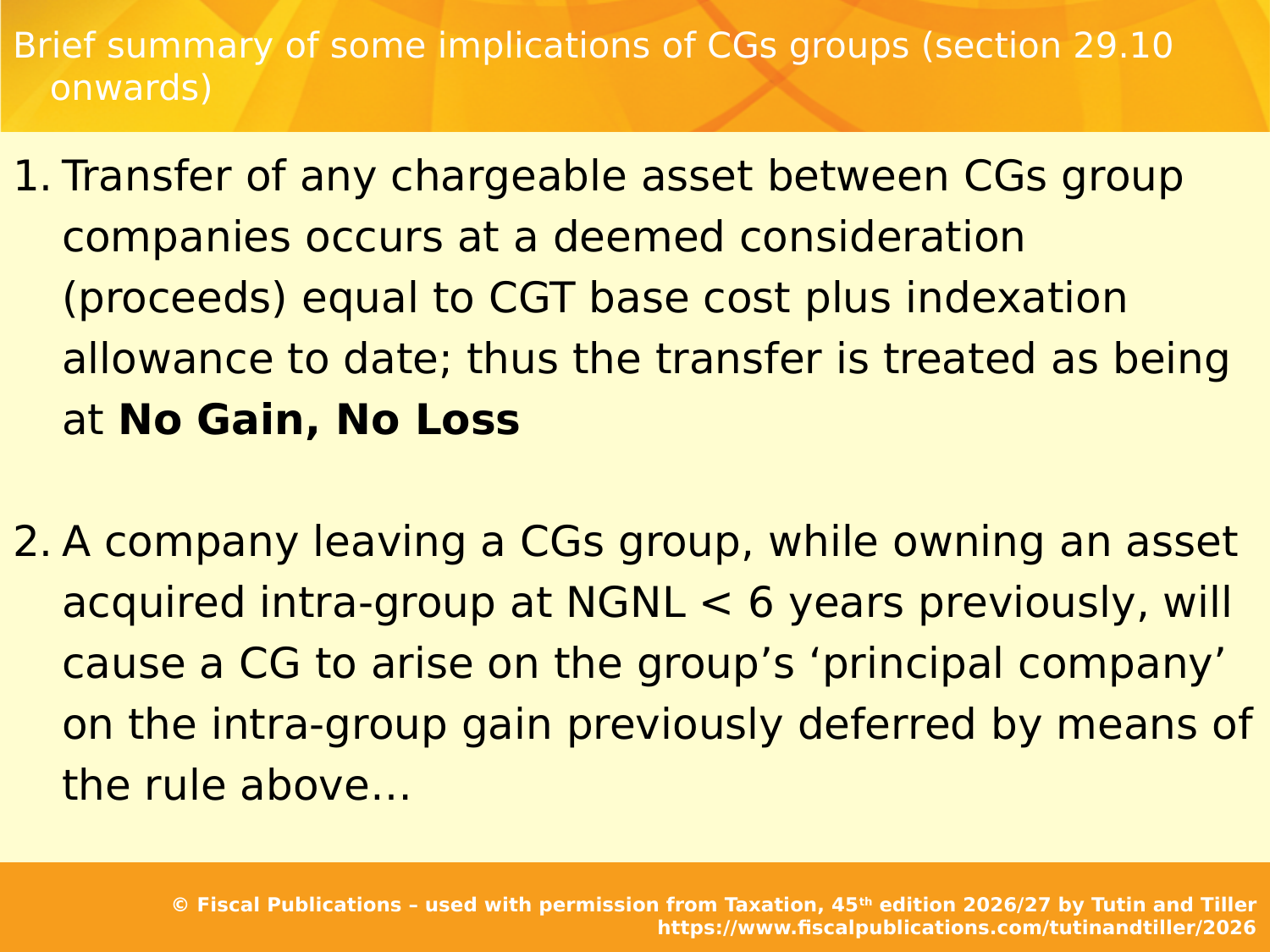

# Brief summary of some implications of CGs groups (section 29.10 onwards)
Transfer of any chargeable asset between CGs group companies occurs at a deemed consideration (proceeds) equal to CGT base cost plus indexation allowance to date; thus the transfer is treated as being at No Gain, No Loss

A company leaving a CGs group, while owning an asset acquired intra-group at NGNL < 6 years previously, will cause a CG to arise on the group’s ‘principal company’ on the intra-group gain previously deferred by means of the rule above…